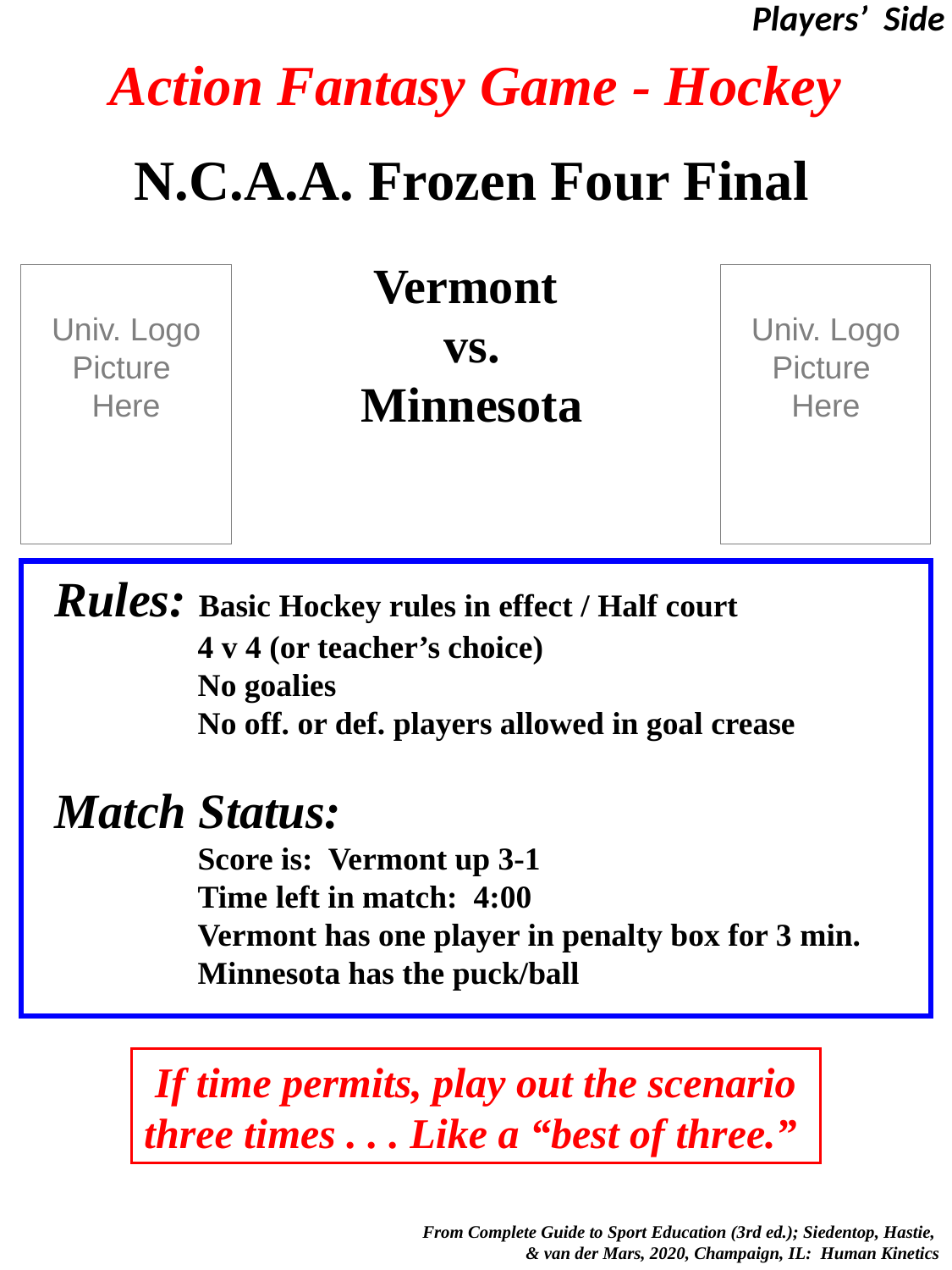

Players’  Side
# Action Fantasy Game - Hockey
N.C.A.A. Frozen Four Final

Vermont
vs.
Minnesota

Univ. Logo
Picture
Here

Univ. Logo
Picture
Here

Rules: Basic Hockey rules in effect / Half court
	  4 v 4 (or teacher’s choice)
	  No goalies
	  No off. or def. players allowed in goal crease

Match Status:
	  Score is:  Vermont up 3-1
	  Time left in match:  4:00
	  Vermont has one player in penalty box for 3 min.
	  Minnesota has the puck/ball
If time permits, play out the scenario
three times . . . Like a “best of three.”
 From Complete Guide to Sport Education (3rd ed.); Siedentop, Hastie,
& van der Mars, 2020, Champaign, IL:  Human Kinetics